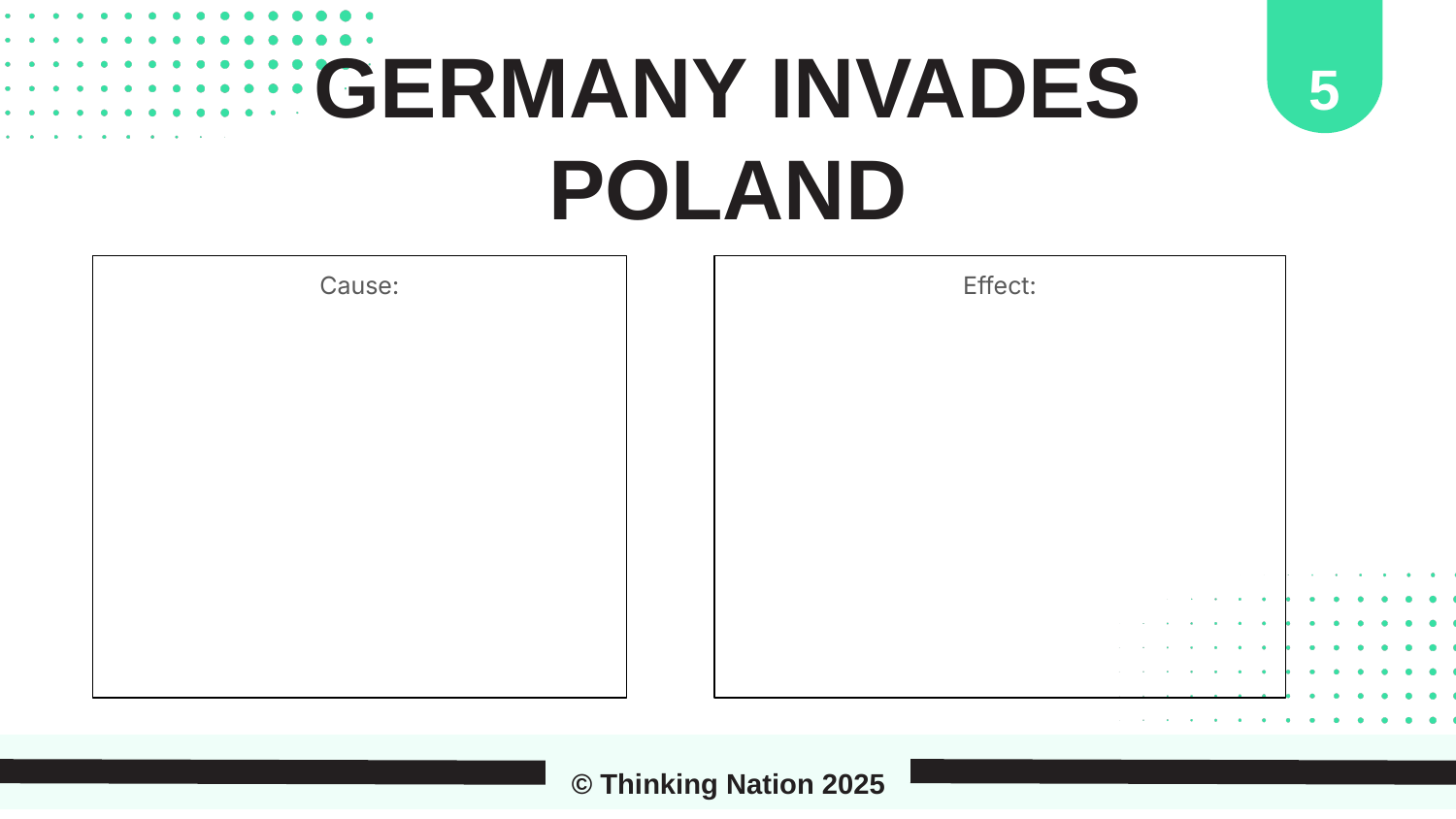

5
GERMANY INVADES POLAND
Cause:

Effect:

© Thinking Nation 2025